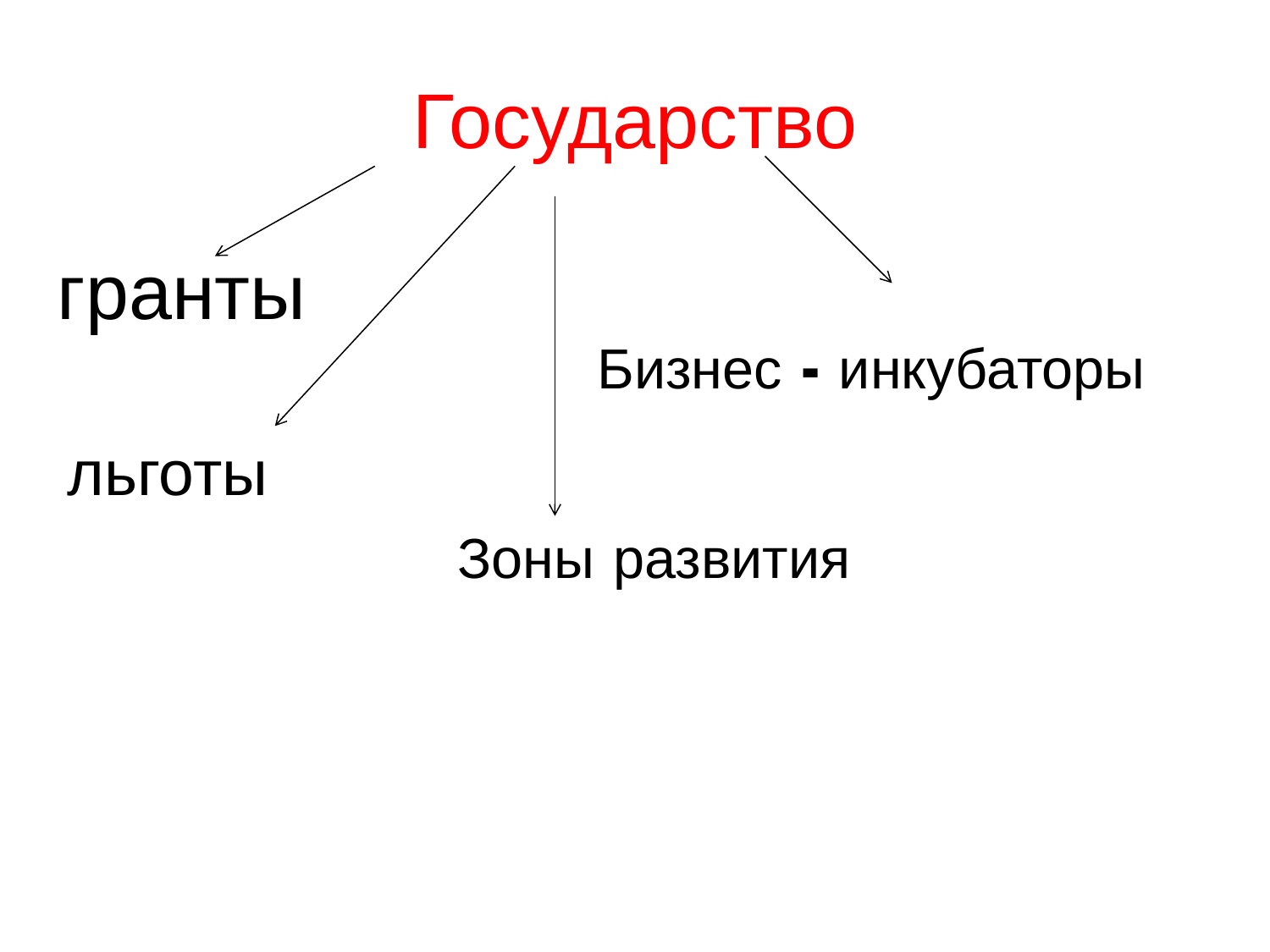

# Государство
гранты
Бизнес - инкубаторы
льготы
Зоны развития